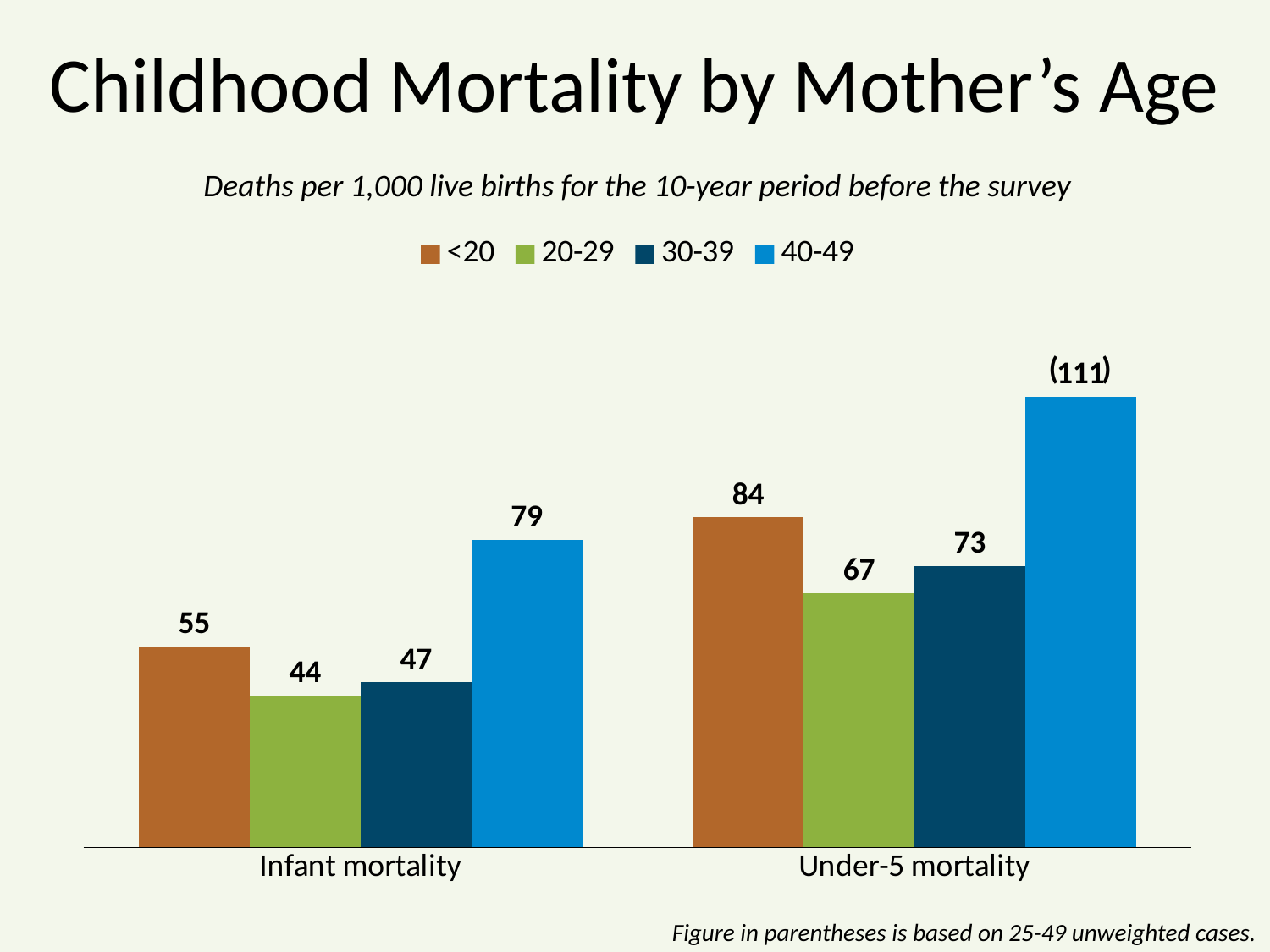

# Childhood Mortality by Mother’s Age
Deaths per 1,000 live births for the 10-year period before the survey

### Chart

| Category | <20 | 20-29 | 30-39 | 40-49 |
|---|---|---|---|---|
| Infant mortality | 55.0 | 44.0 | 47.0 | 79.0 |
| Under-5 mortality | 84.0 | 67.0 | 73.0 | 111.0 |
(      )
Figure in parentheses is based on 25-49 unweighted cases.